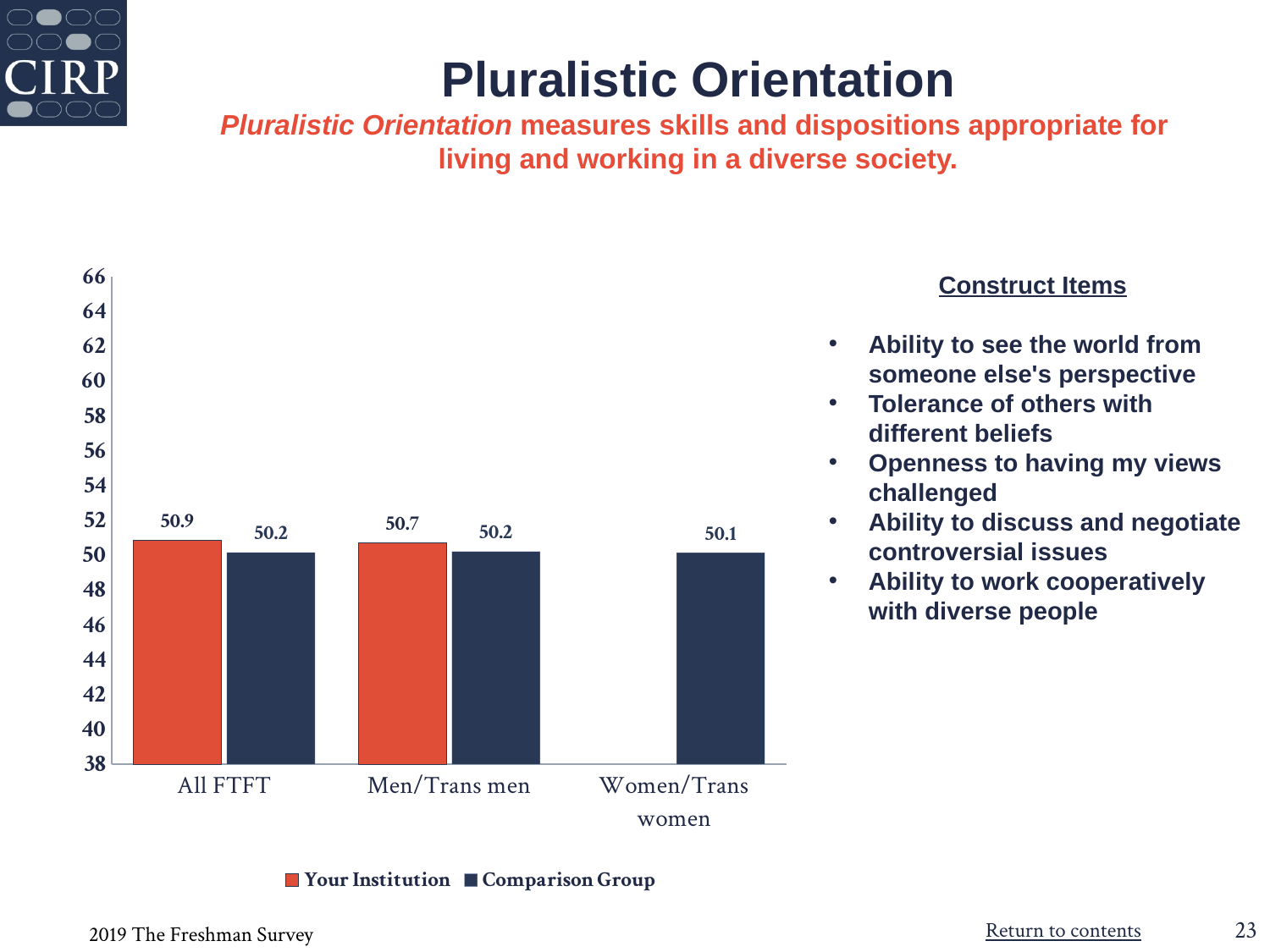

Pluralistic Orientation
Pluralistic Orientation measures skills and dispositions appropriate for
living and working in a diverse society.

### Chart: High Pluralistic Orientation

| Category |
|---|

### Chart

| Category | Your Institution | Comparison Group |
|---|---|---|
| All FTFT | 50.86 | 50.16 |
| Men/Trans men | 50.72 | 50.22 |
| Women/Trans women | 0.0 | 50.13 |
Construct Items

Ability to see the world from someone else's perspective
Tolerance of others with different beliefs
Openness to having my views challenged
Ability to discuss and negotiate controversial issues
Ability to work cooperatively with diverse people

2019 The Freshman Survey
Return to contents
23